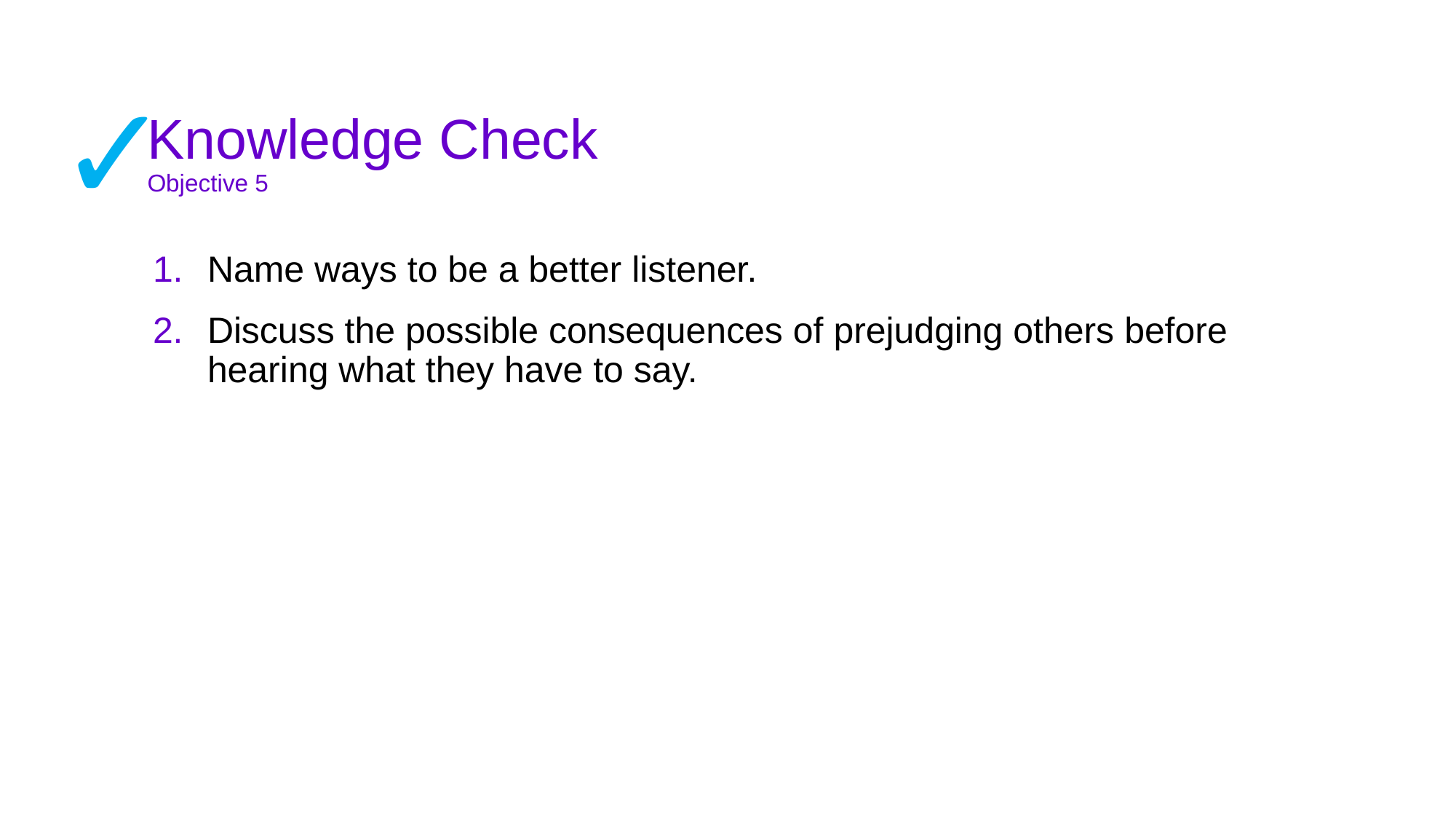

✓
# Knowledge Check Objective 5
Name ways to be a better listener.
Discuss the possible consequences of prejudging others before hearing what they have to say.